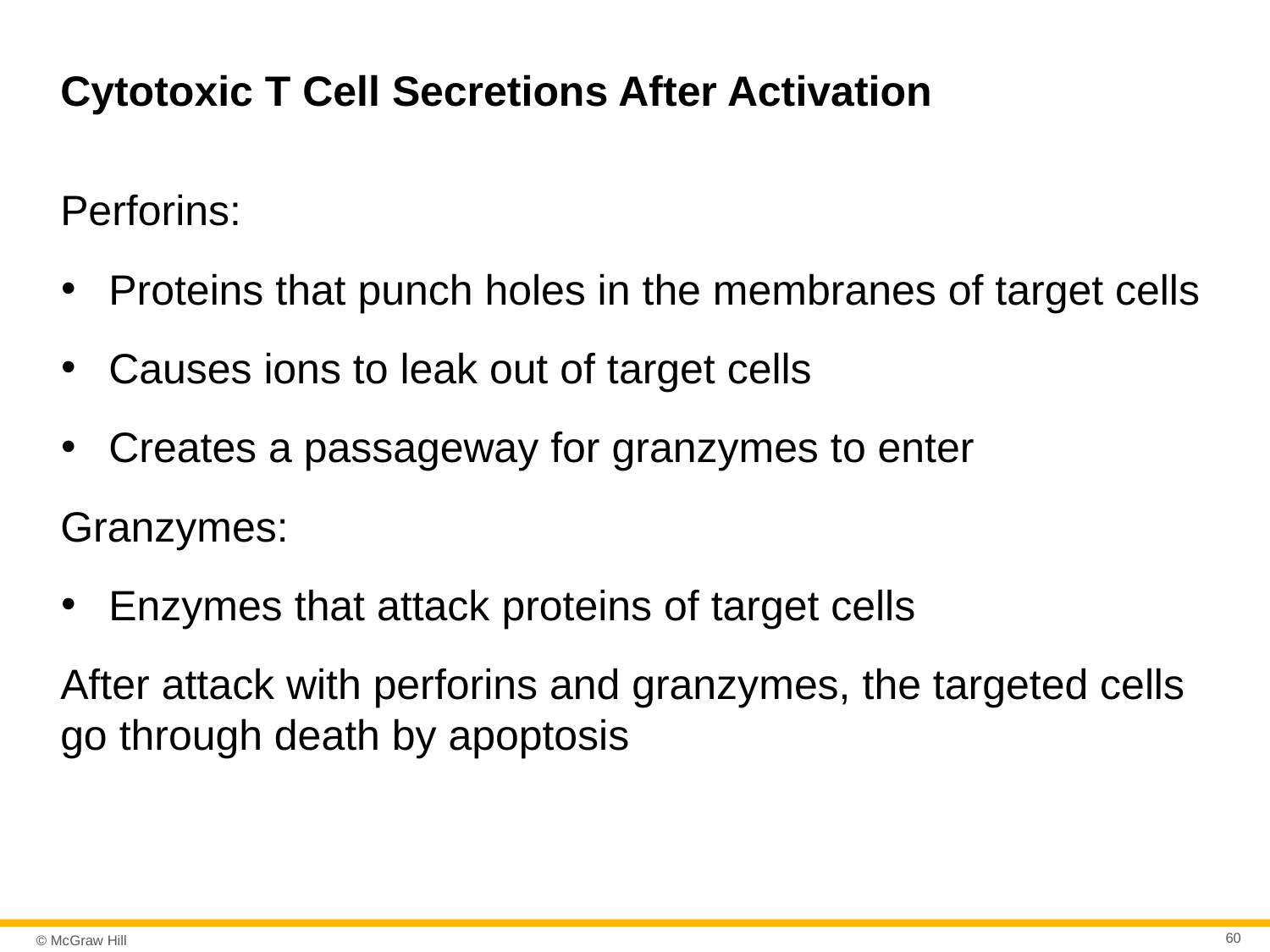

# Cytotoxic T Cell Secretions After Activation
Perforins:
Proteins that punch holes in the membranes of target cells
Causes ions to leak out of target cells
Creates a passageway for granzymes to enter
Granzymes:
Enzymes that attack proteins of target cells
After attack with perforins and granzymes, the targeted cells go through death by apoptosis